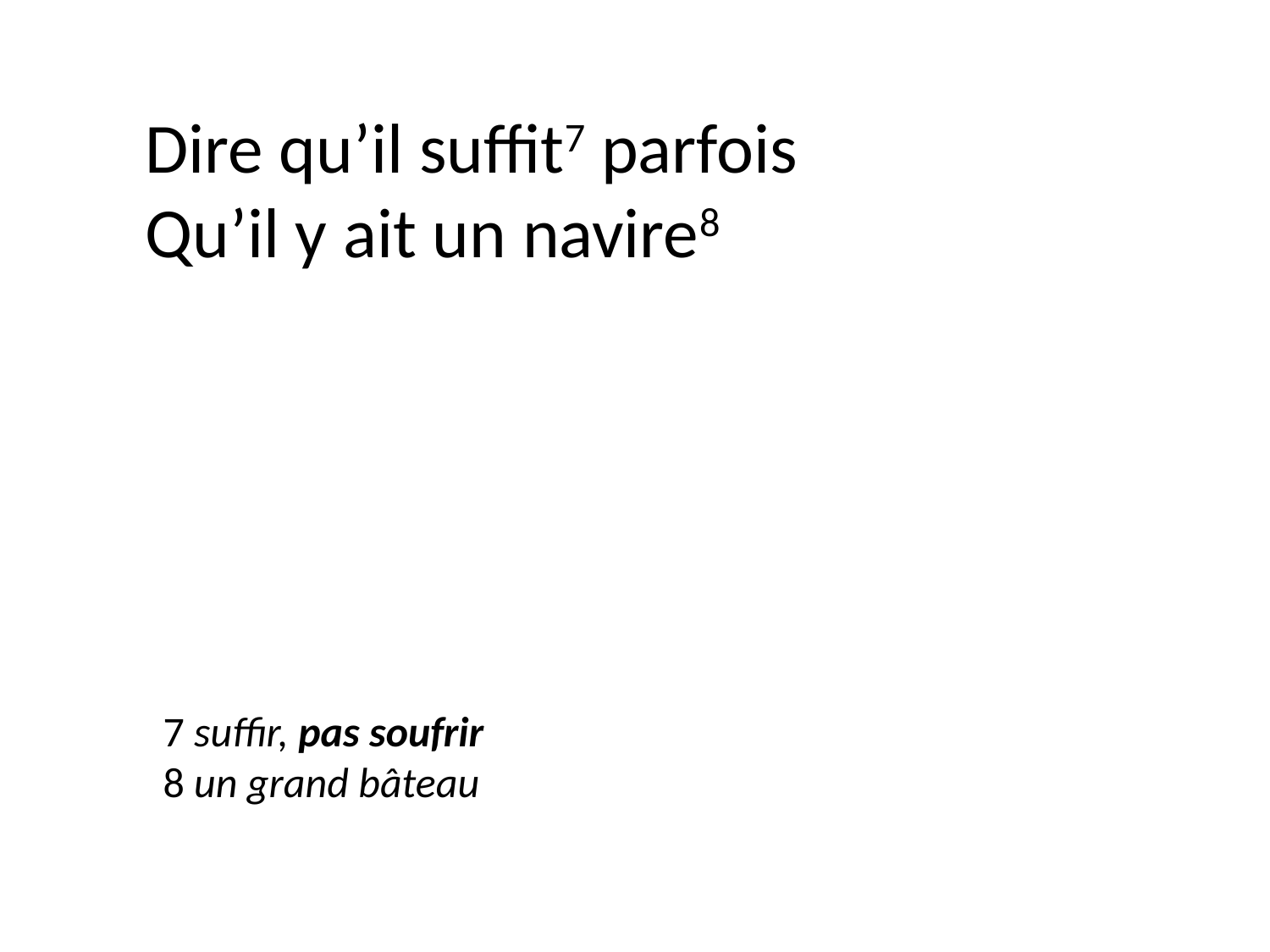

Dire qu’il suffit7 parfois
Qu’il y ait un navire8
7 suffir, pas soufrir
8 un grand bâteau